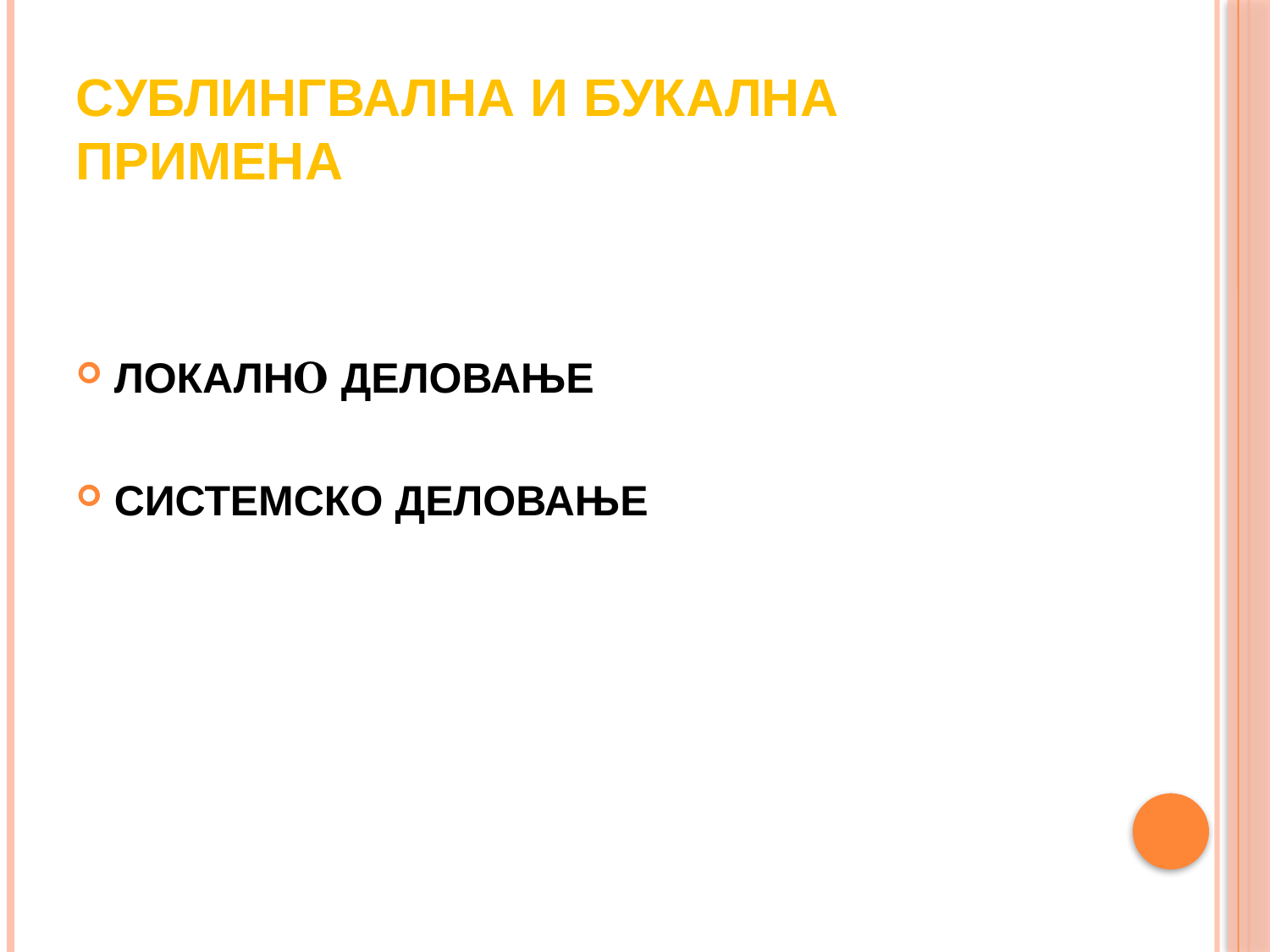

# Сублингвална и букална примена

ЛОКАЛНO ДЕЛОВАЊЕ

СИСТЕМСКО ДЕЛОВАЊЕ